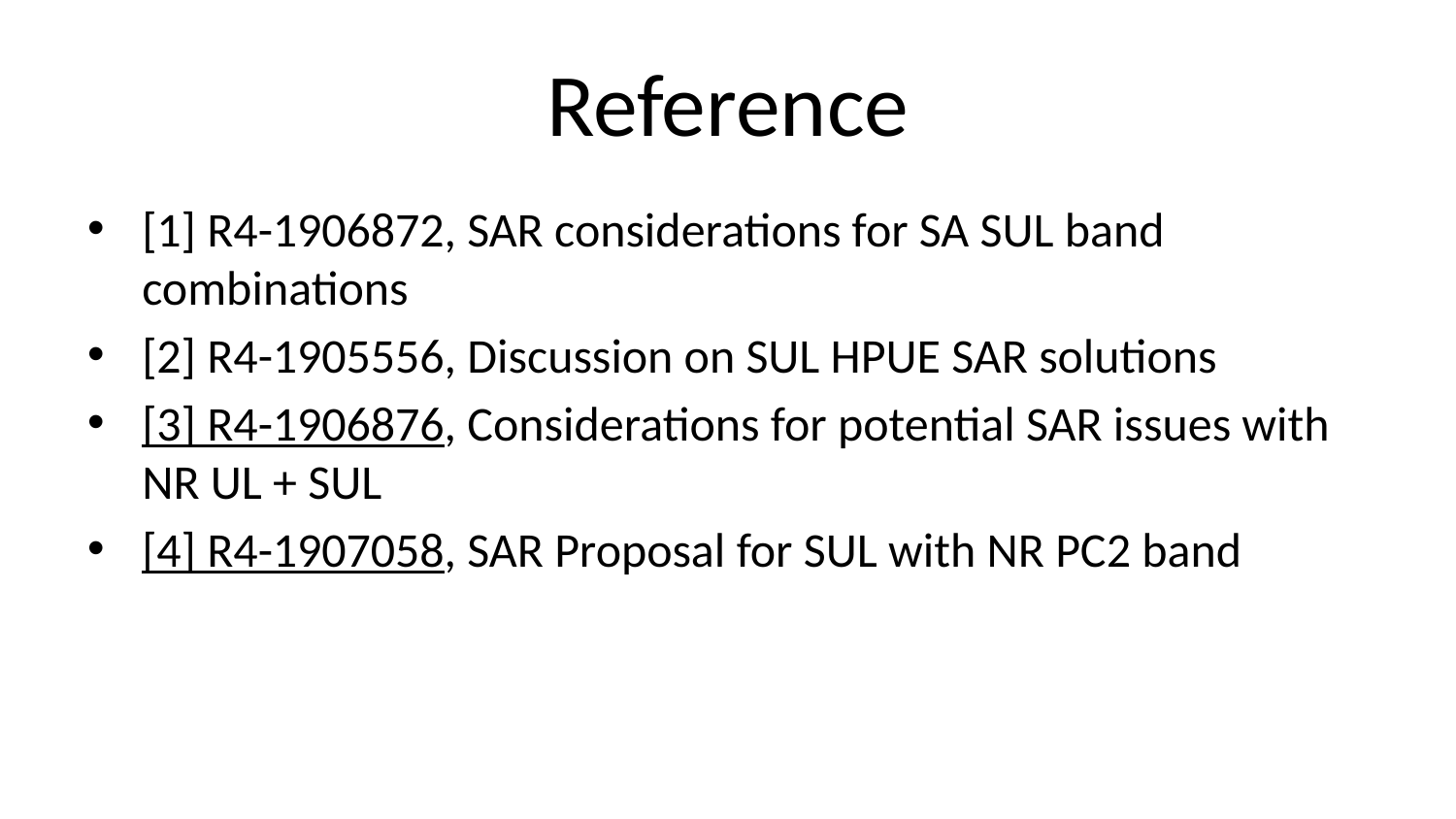

# Reference
[1] R4-1906872, SAR considerations for SA SUL band combinations
[2] R4-1905556, Discussion on SUL HPUE SAR solutions
[3] R4-1906876, Considerations for potential SAR issues with NR UL + SUL
[4] R4-1907058, SAR Proposal for SUL with NR PC2 band